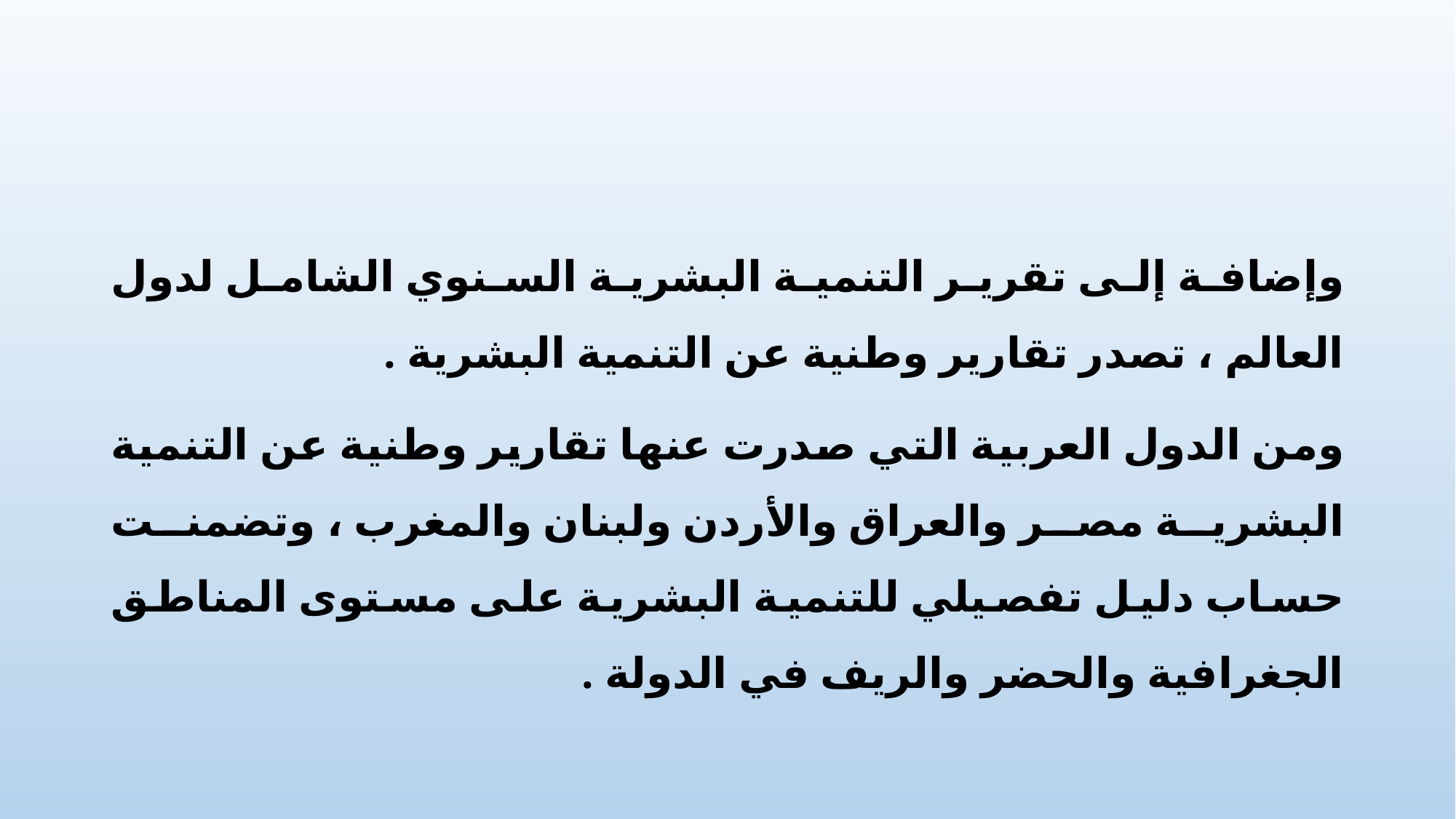

وإضافة إلى تقرير التنمية البشرية السنوي الشامل لدول العالم ، تصدر تقارير وطنية عن التنمية البشرية .
ومن الدول العربية التي صدرت عنها تقارير وطنية عن التنمية البشرية مصر والعراق والأردن ولبنان والمغرب ، وتضمنت حساب دليل تفصيلي للتنمية البشرية على مستوى المناطق الجغرافية والحضر والريف في الدولة .